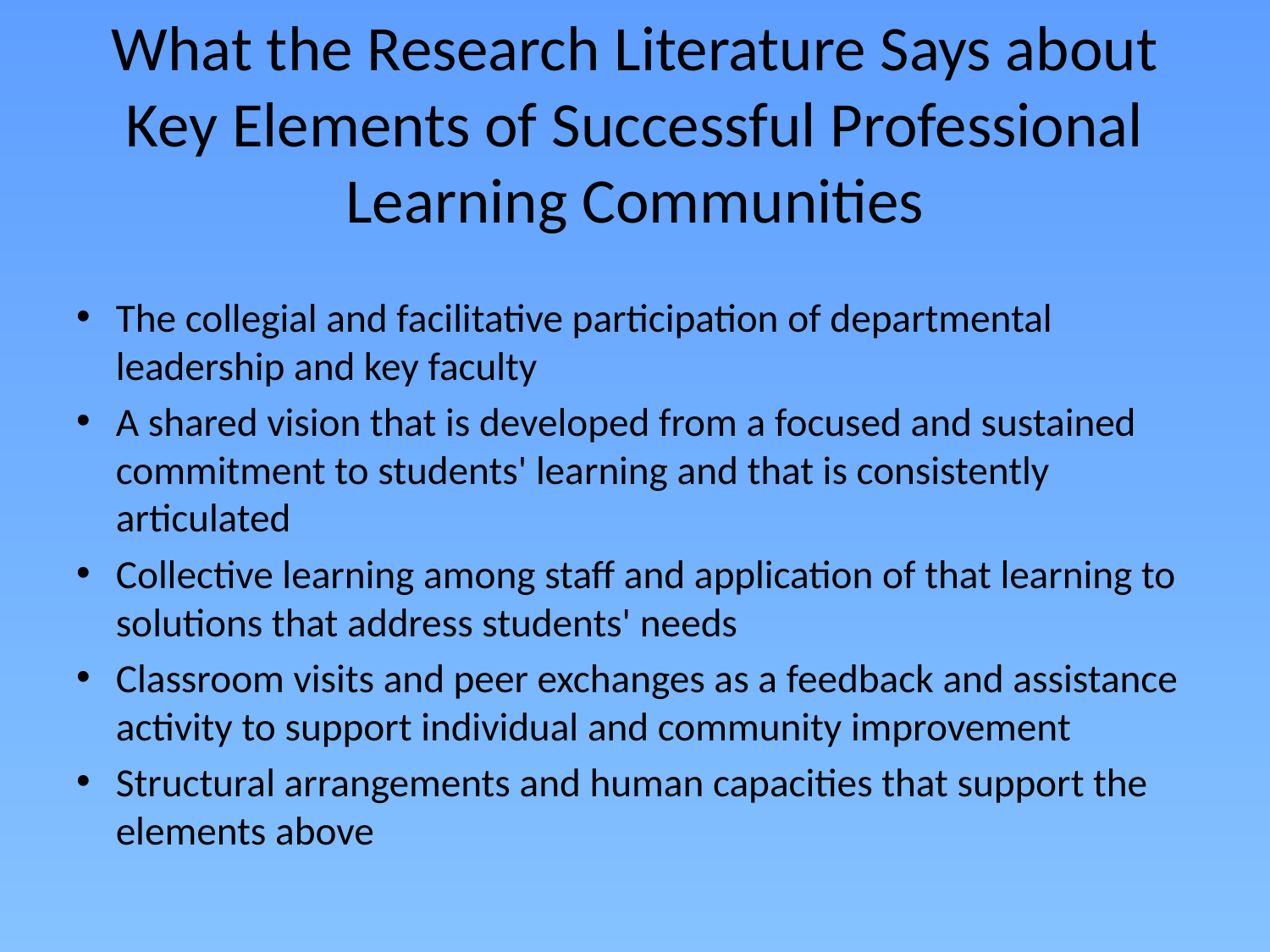

# What the Research Literature Says about Key Elements of Successful Professional Learning Communities
The collegial and facilitative participation of departmental leadership and key faculty
A shared vision that is developed from a focused and sustained commitment to students' learning and that is consistently articulated
Collective learning among staff and application of that learning to solutions that address students' needs
Classroom visits and peer exchanges as a feedback and assistance activity to support individual and community improvement
Structural arrangements and human capacities that support the elements above